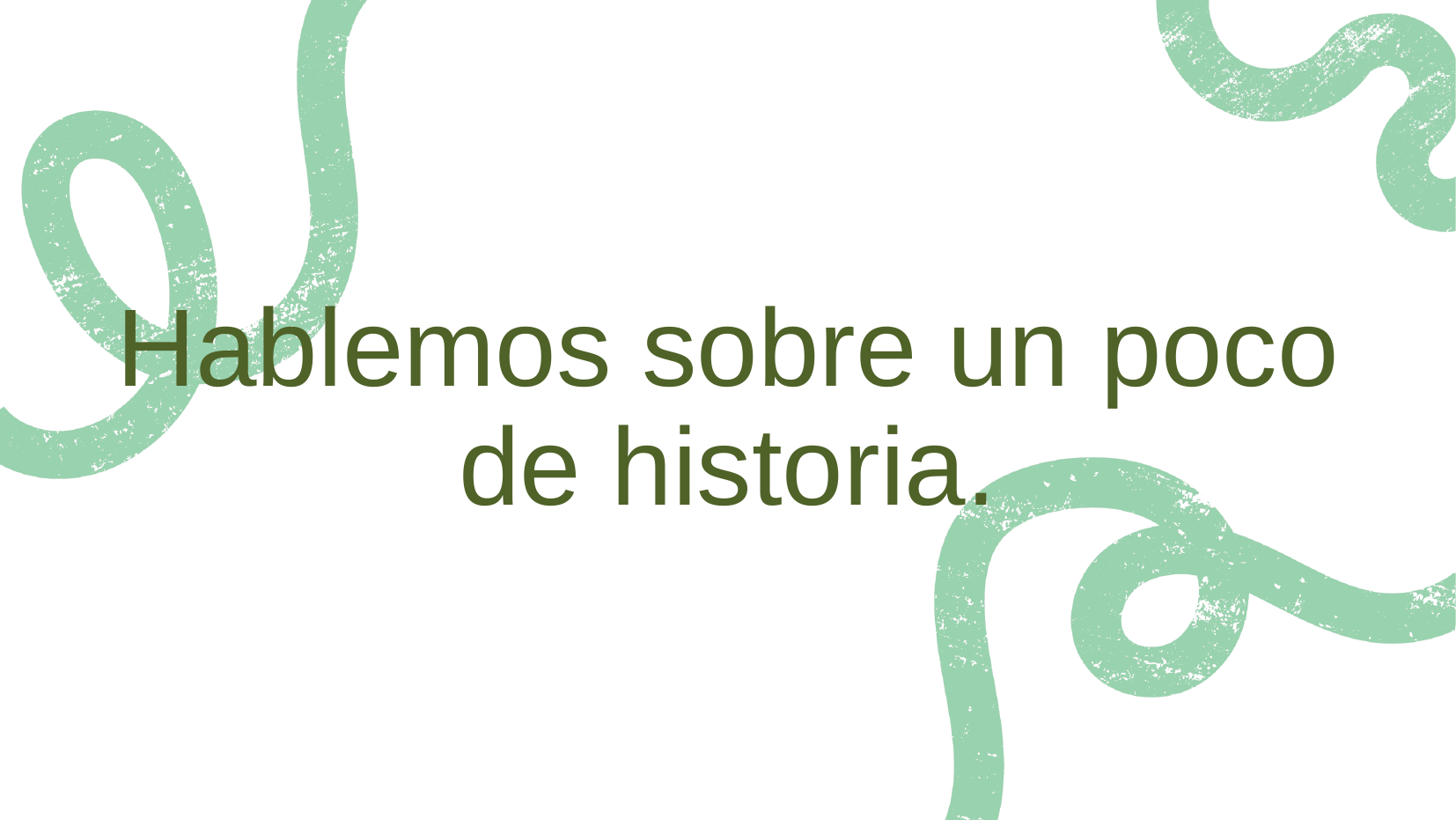

# Hablemos sobre un poco de historia.